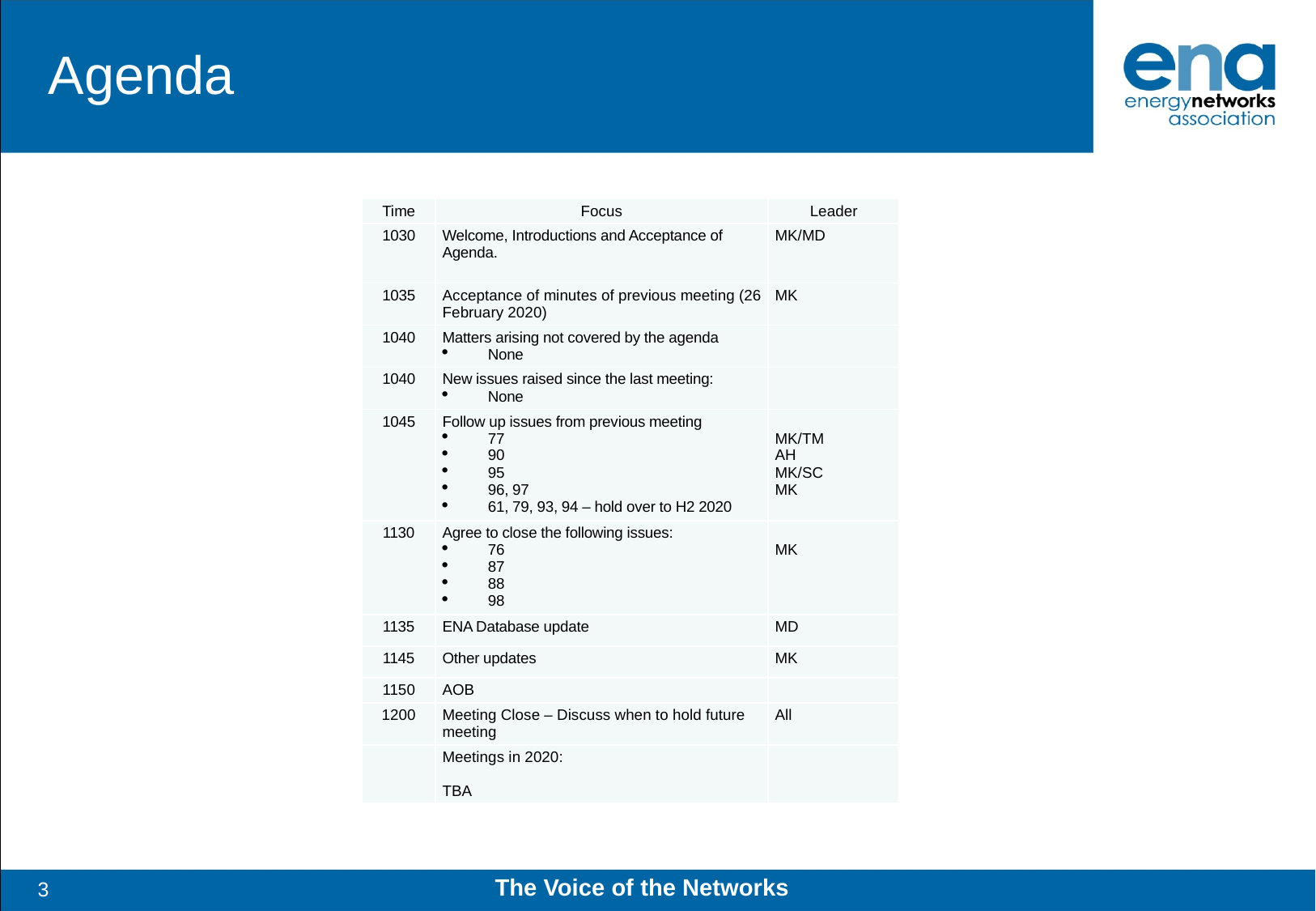

# Agenda
| Time | Focus | Leader |
| --- | --- | --- |
| 1030 | Welcome, Introductions and Acceptance of Agenda. | MK/MD |
| 1035 | Acceptance of minutes of previous meeting (26 February 2020) | MK |
| 1040 | Matters arising not covered by the agenda None |  |
| 1040 | New issues raised since the last meeting: None |  |
| 1045 | Follow up issues from previous meeting 77 90 95 96, 97 61, 79, 93, 94 – hold over to H2 2020 | MK/TM AH MK/SC MK |
| 1130 | Agree to close the following issues: 76 87 88 98 | MK |
| 1135 | ENA Database update | MD |
| 1145 | Other updates | MK |
| 1150 | AOB |  |
| 1200 | Meeting Close – Discuss when to hold future meeting | All |
|  | Meetings in 2020: TBA |  |